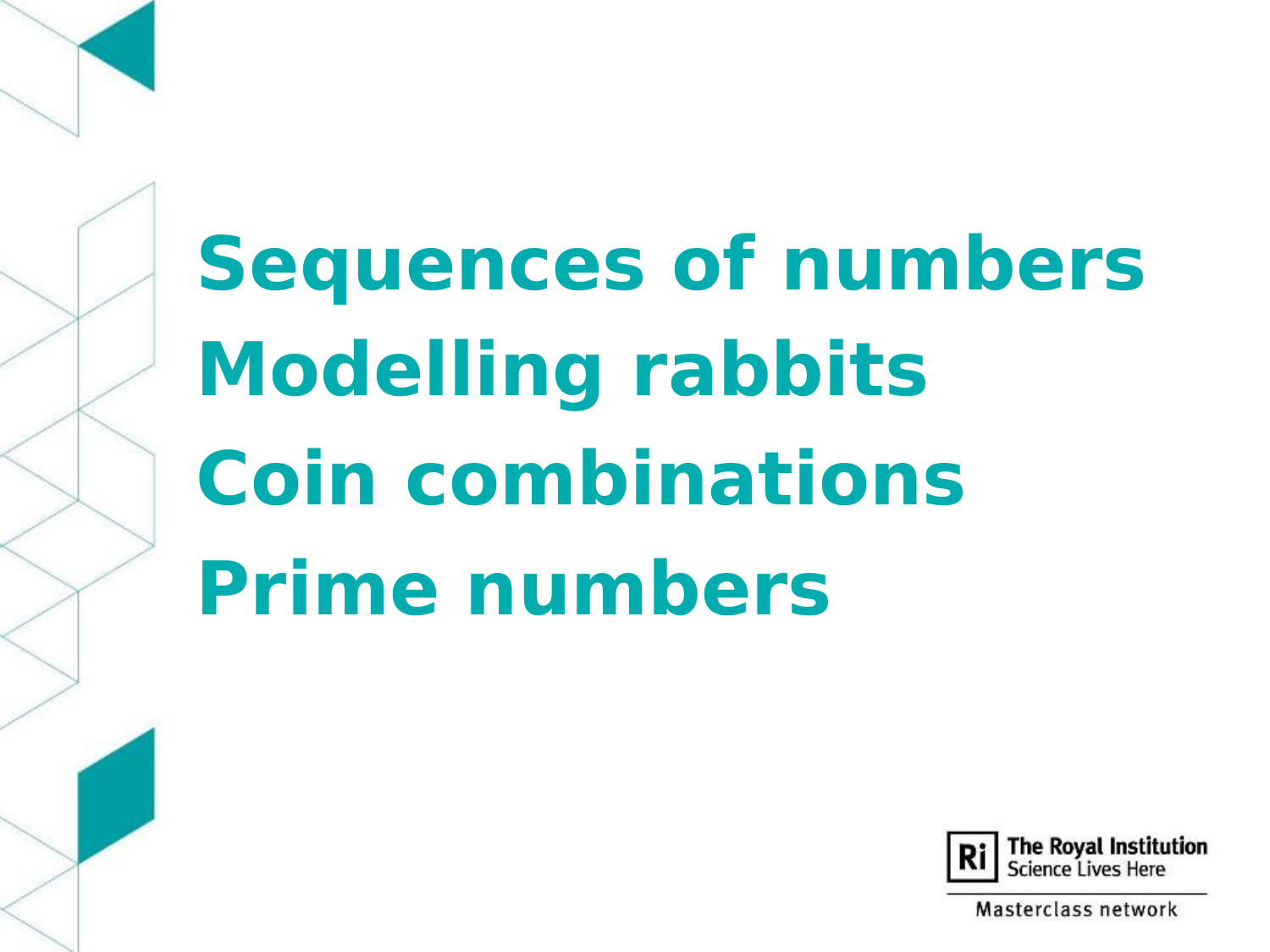

Sequences of numbers
Modelling rabbits
Coin combinations
Prime numbers